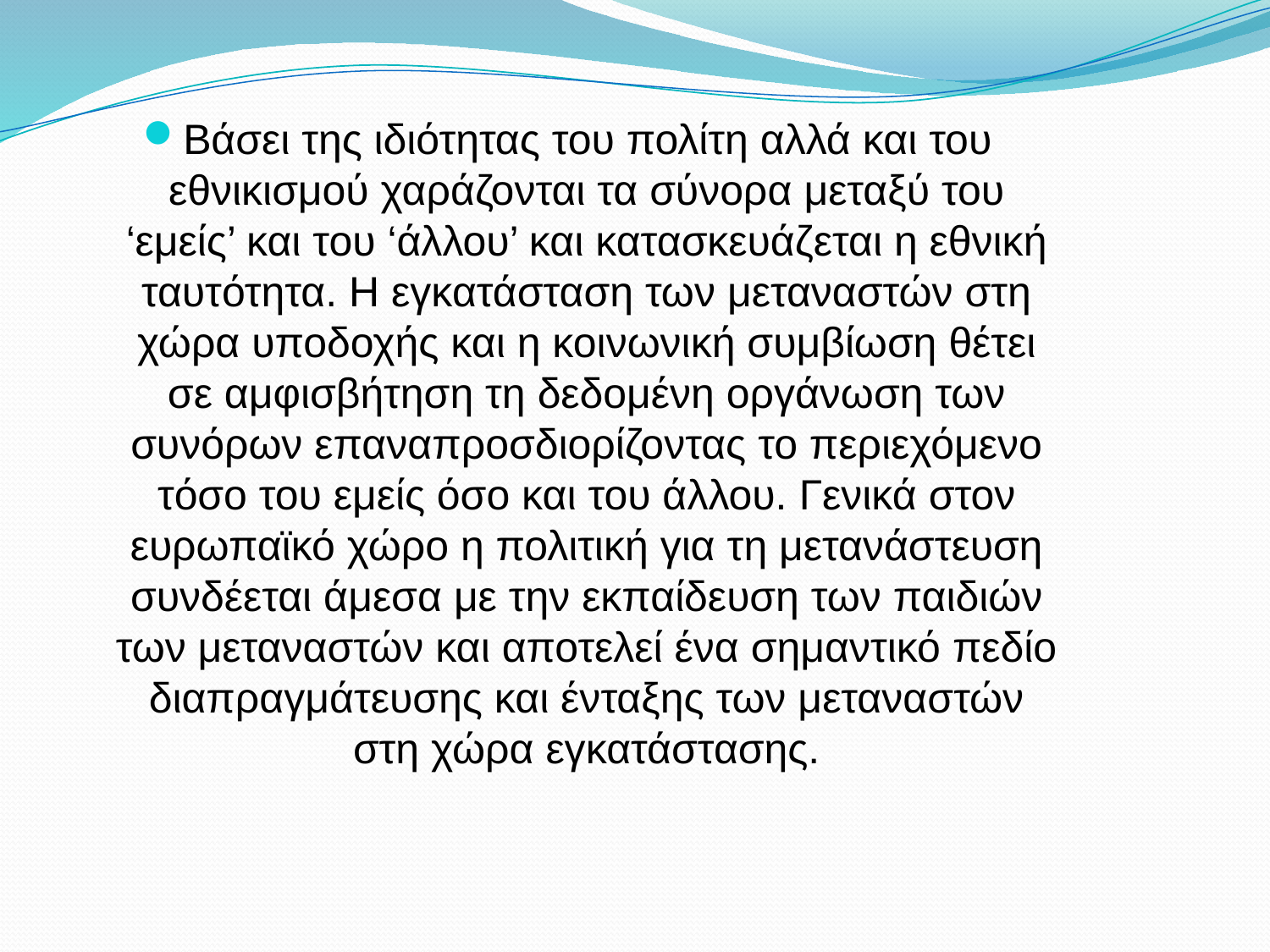

Βάσει της ιδιότητας του πολίτη αλλά και του εθνικισμού χαράζονται τα σύνορα μεταξύ του ‘εμείς’ και του ‘άλλου’ και κατασκευάζεται η εθνική ταυτότητα. Η εγκατάσταση των μεταναστών στη χώρα υποδοχής και η κοινωνική συμβίωση θέτει σε αμφισβήτηση τη δεδομένη οργάνωση των συνόρων επαναπροσδιορίζοντας το περιεχόμενο τόσο του εμείς όσο και του άλλου. Γενικά στον ευρωπαϊκό χώρο η πολιτική για τη μετανάστευση συνδέεται άμεσα με την εκπαίδευση των παιδιών των μεταναστών και αποτελεί ένα σημαντικό πεδίο διαπραγμάτευσης και ένταξης των μεταναστών στη χώρα εγκατάστασης.